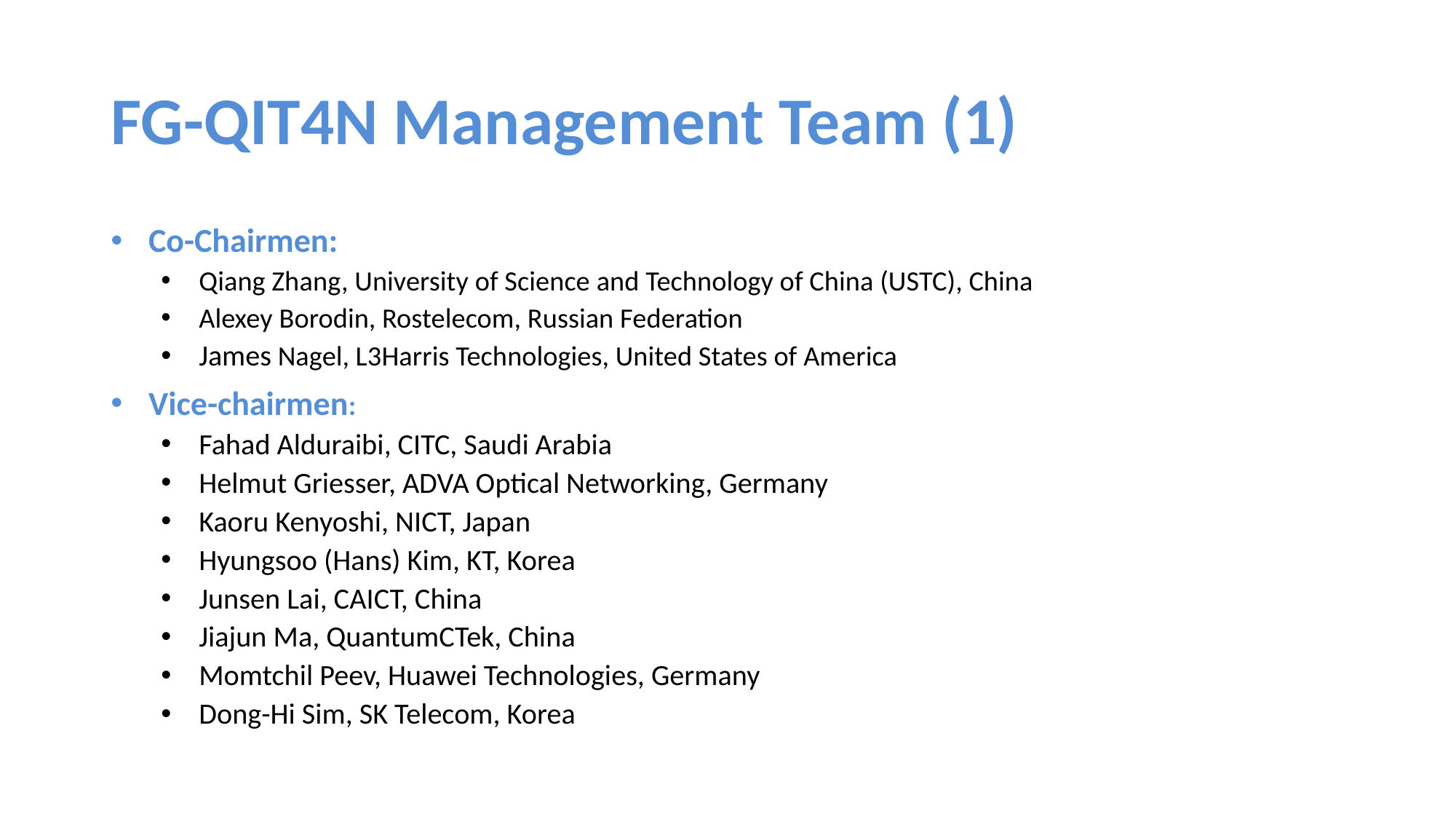

# FG-QIT4N Management Team (1)
Co-Chairmen:
Qiang Zhang​, University of Science and Technology of China (USTC), China
Alexey Borodin, Rostelecom, Russian Federation
James Nagel, L3Harris Technologies, United States of America
Vice-chairmen:
Fahad Alduraibi, CITC, Saudi Arabia
Helmut Griesser, ADVA Optical Networking, Germany
Kaoru Kenyoshi, NICT, Japan
Hyungsoo (Hans) Kim, KT, Korea
Junsen Lai, CAICT, China
Jiajun Ma, QuantumCTek, China
Momtchil Peev, Huawei Technologies, Germany
Dong-Hi Sim, SK Telecom, Korea